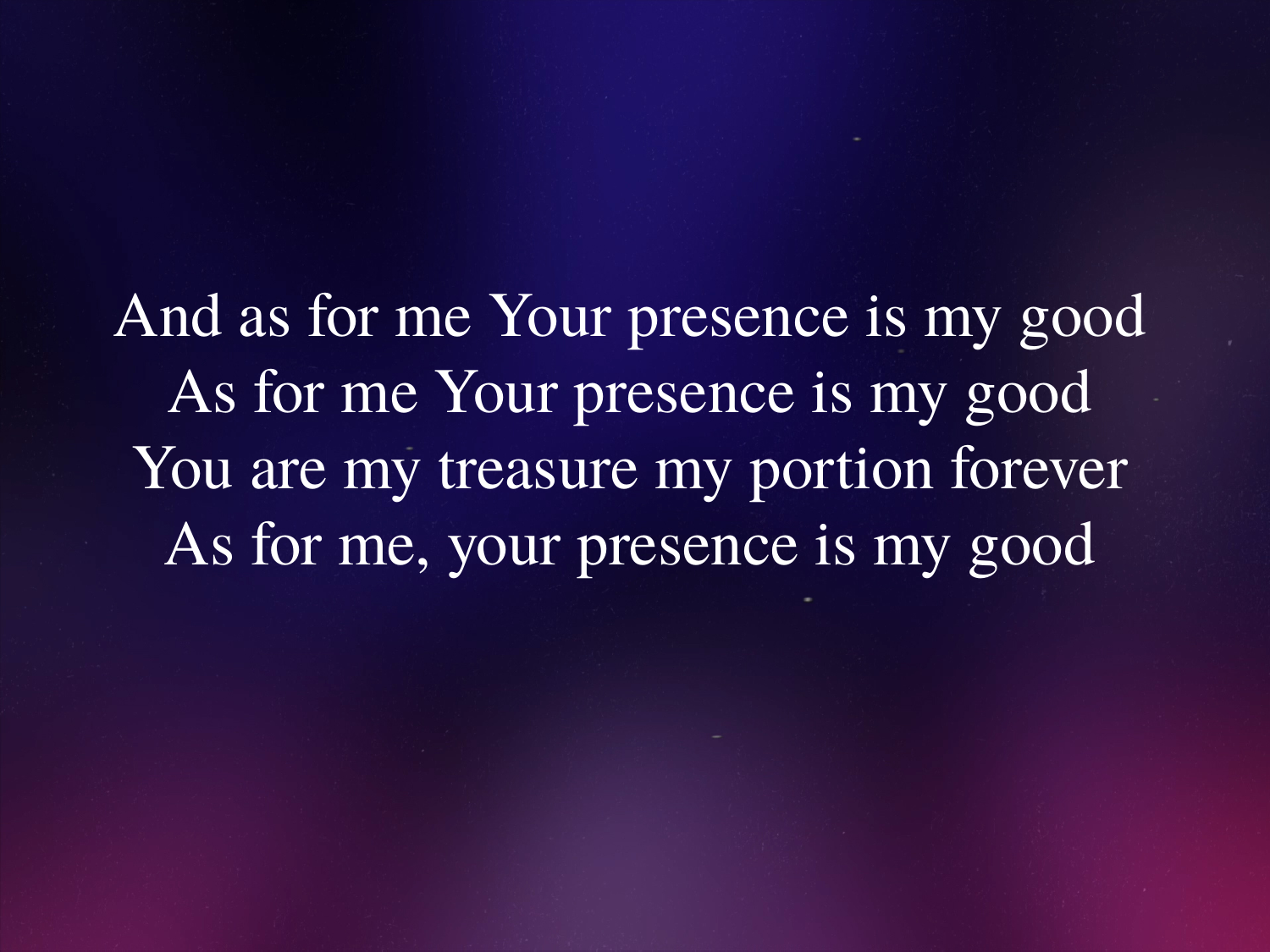

# And as for me Your presence is my good As for me Your presence is my good You are my treasure my portion forever As for me, your presence is my good